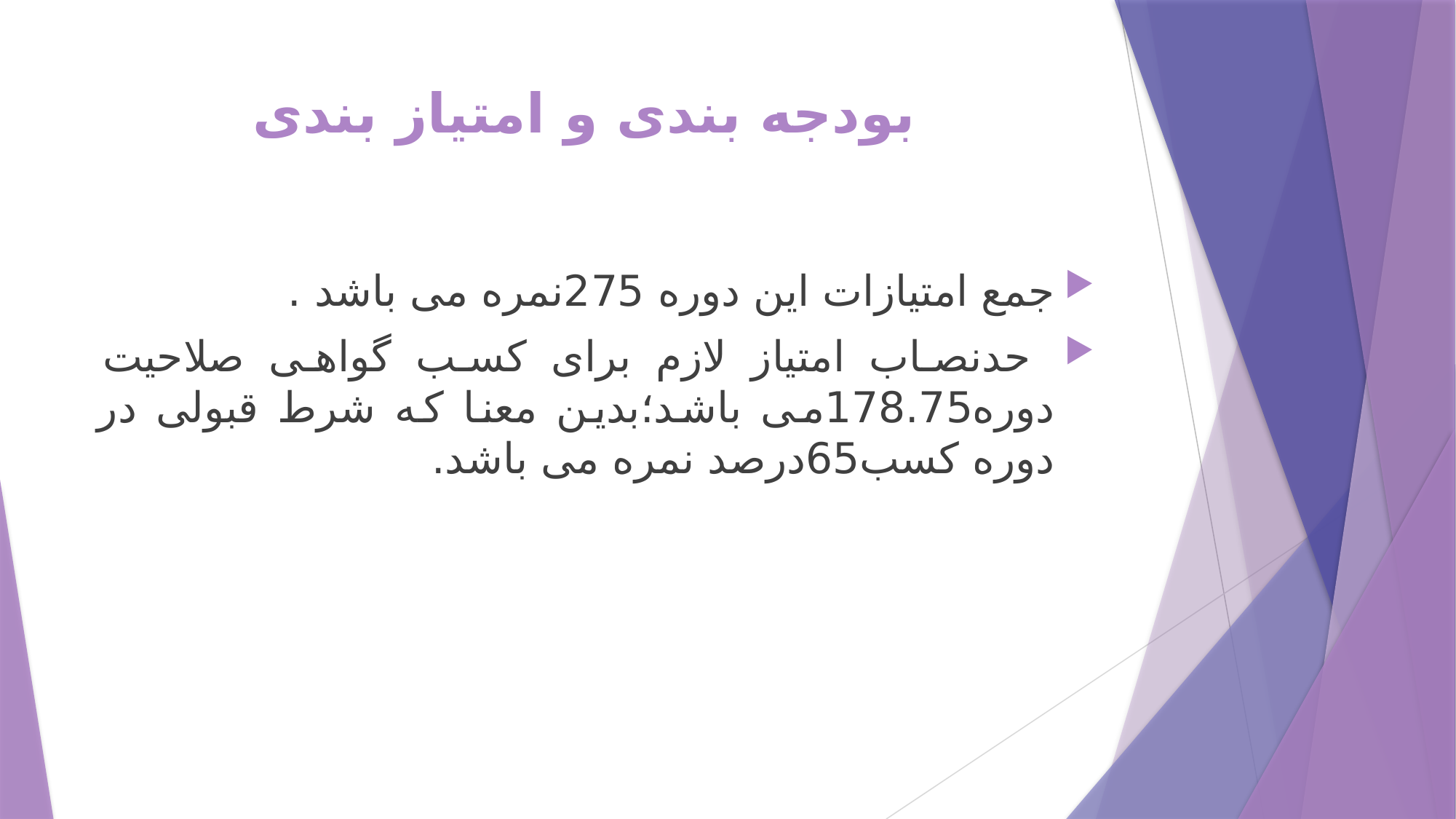

# بودجه بندی و امتیاز بندی
جمع امتیازات این دوره 275نمره می باشد .
 حدنصاب امتیاز لازم برای کسب گواهی صلاحیت دوره178.75می باشد؛بدین معنا که شرط قبولی در دوره کسب65درصد نمره می باشد.